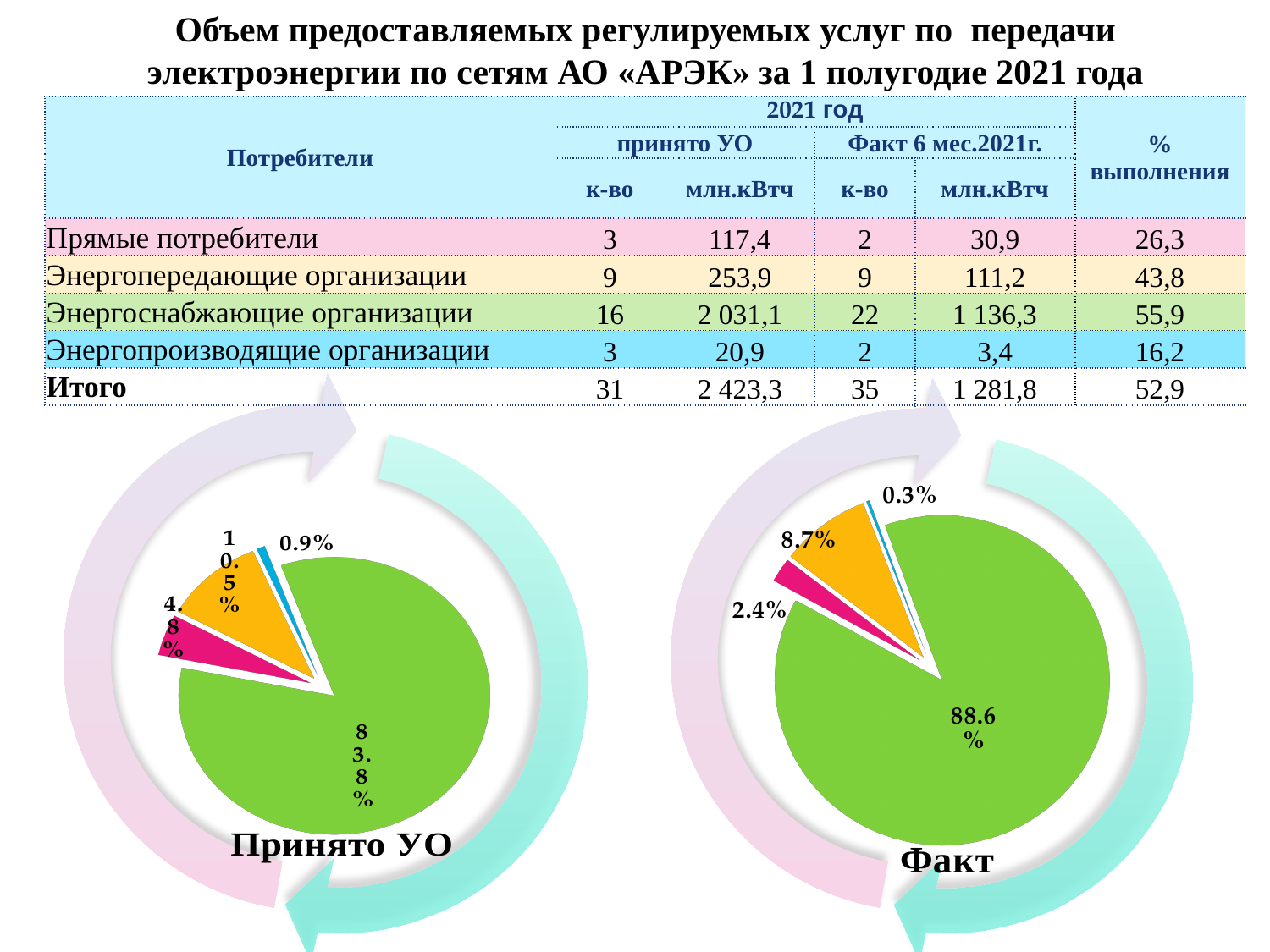

Объем предоставляемых регулируемых услуг по  передачи электроэнергии по сетям АО «АРЭК» за 1 полугодие 2021 года
| Потребители | 2021 год |  |  |  | % выполнения |
| --- | --- | --- | --- | --- | --- |
|  | принято УО |  | Факт 6 мес.2021г. |  |  |
|  | к-во | млн.кВтч | к-во | млн.кВтч |  |
| Прямые потребители | 3 | 117,4 | 2 | 30,9 | 26,3 |
| Энергопередающие организации | 9 | 253,9 | 9 | 111,2 | 43,8 |
| Энергоснабжающие организации | 16 | 2 031,1 | 22 | 1 136,3 | 55,9 |
| Энергопроизводящие организации | 3 | 20,9 | 2 | 3,4 | 16,2 |
| Итого | 31 | 2 423,3 | 35 | 1 281,8 | 52,9 |

[unsupported chart]

[unsupported chart]